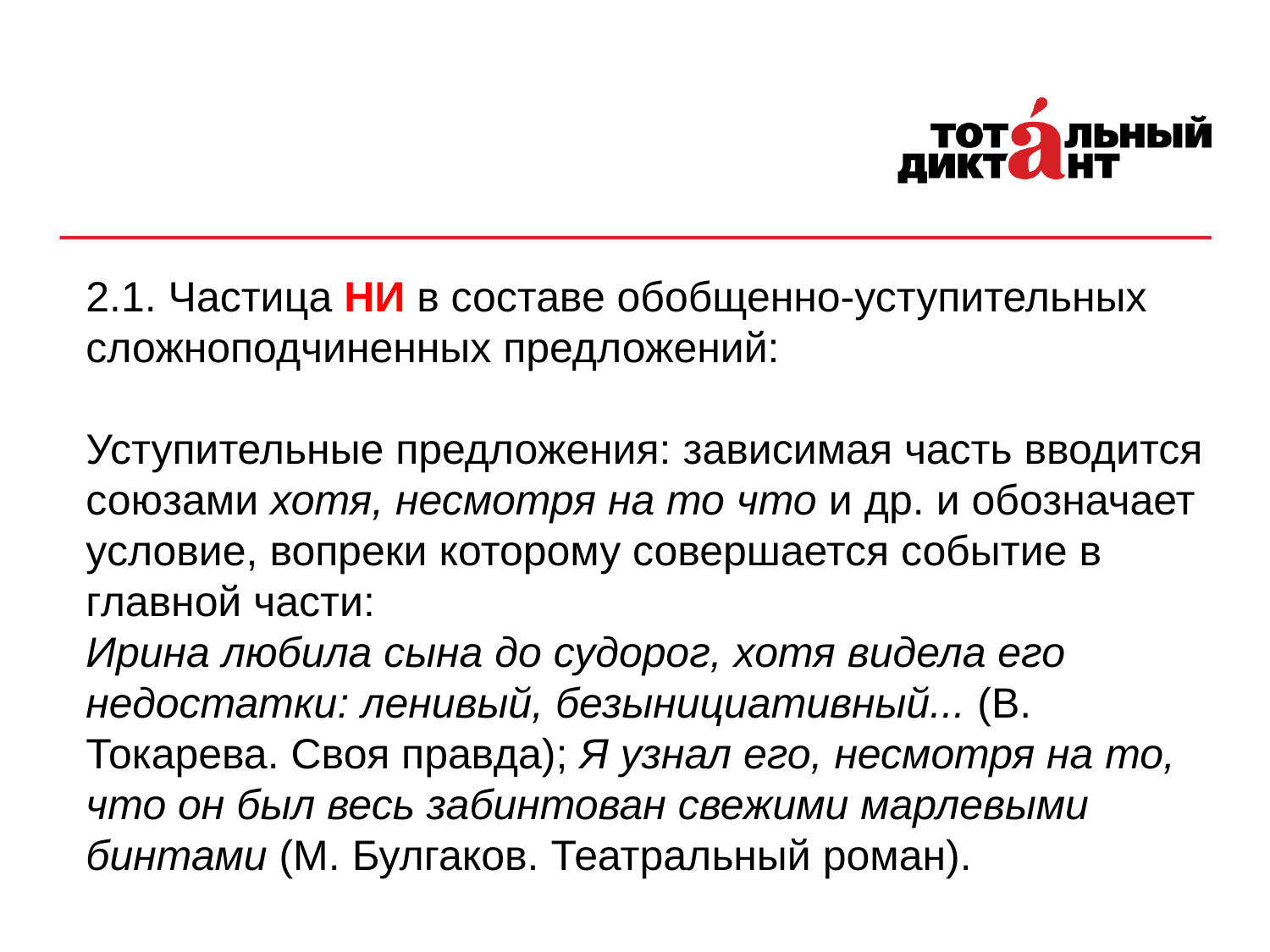

2.1. Частица НИ в составе обобщенно-уступительных сложноподчиненных предложений:

Уступительные предложения: зависимая часть вводится союзами хотя, несмотря на то что и др. и обозначает условие, вопреки которому совершается событие в главной части:
Ирина любила сына до судорог, хотя видела его недостатки: ленивый, безынициативный... (В. Токарева. Своя правда); Я узнал его, несмотря на то, что он был весь забинтован свежими марлевыми бинтами (М. Булгаков. Театральный роман).